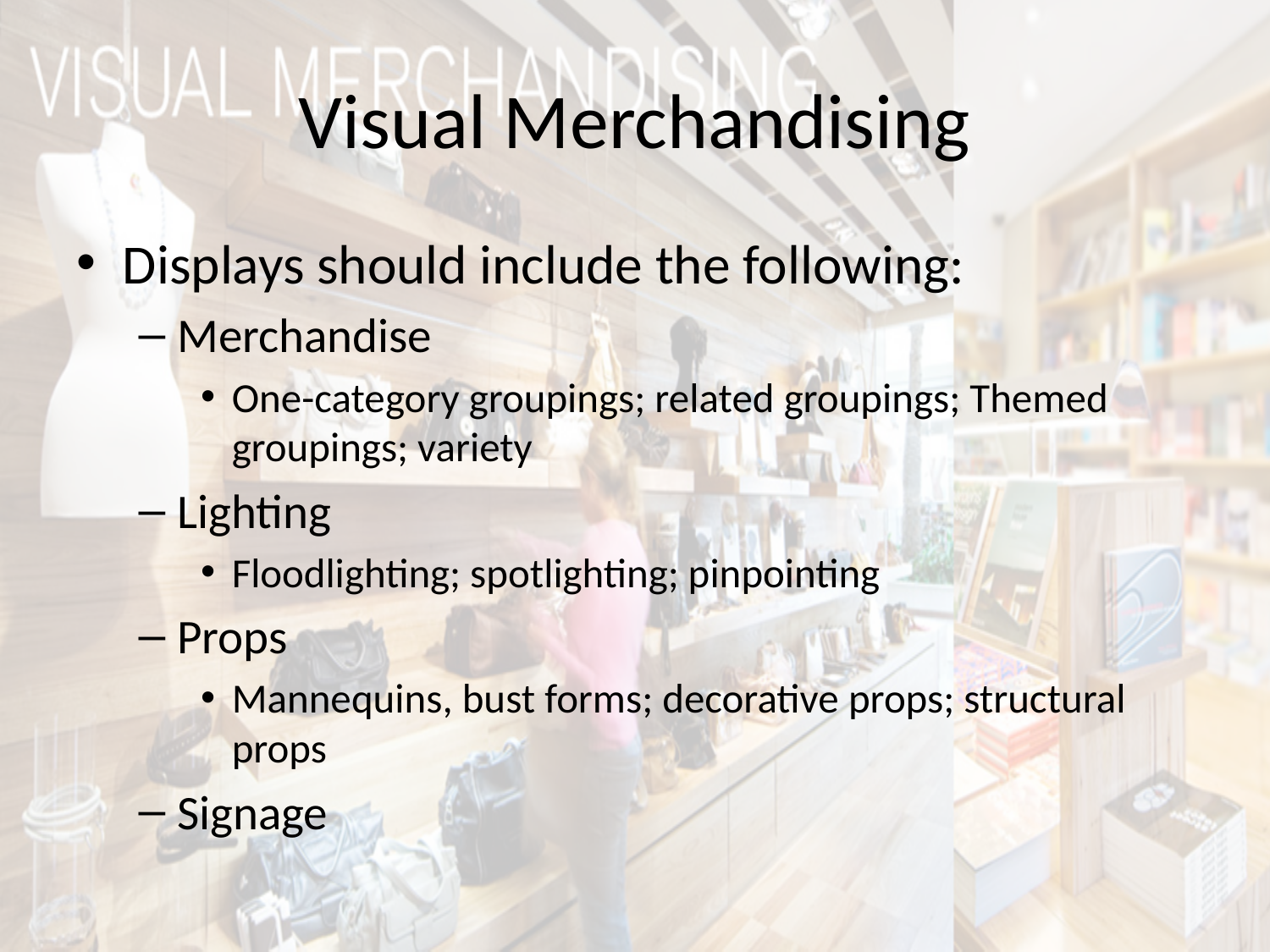

# Visual Merchandising
Displays should include the following:
Merchandise
One-category groupings; related groupings; Themed groupings; variety
Lighting
Floodlighting; spotlighting; pinpointing
Props
Mannequins, bust forms; decorative props; structural props
Signage